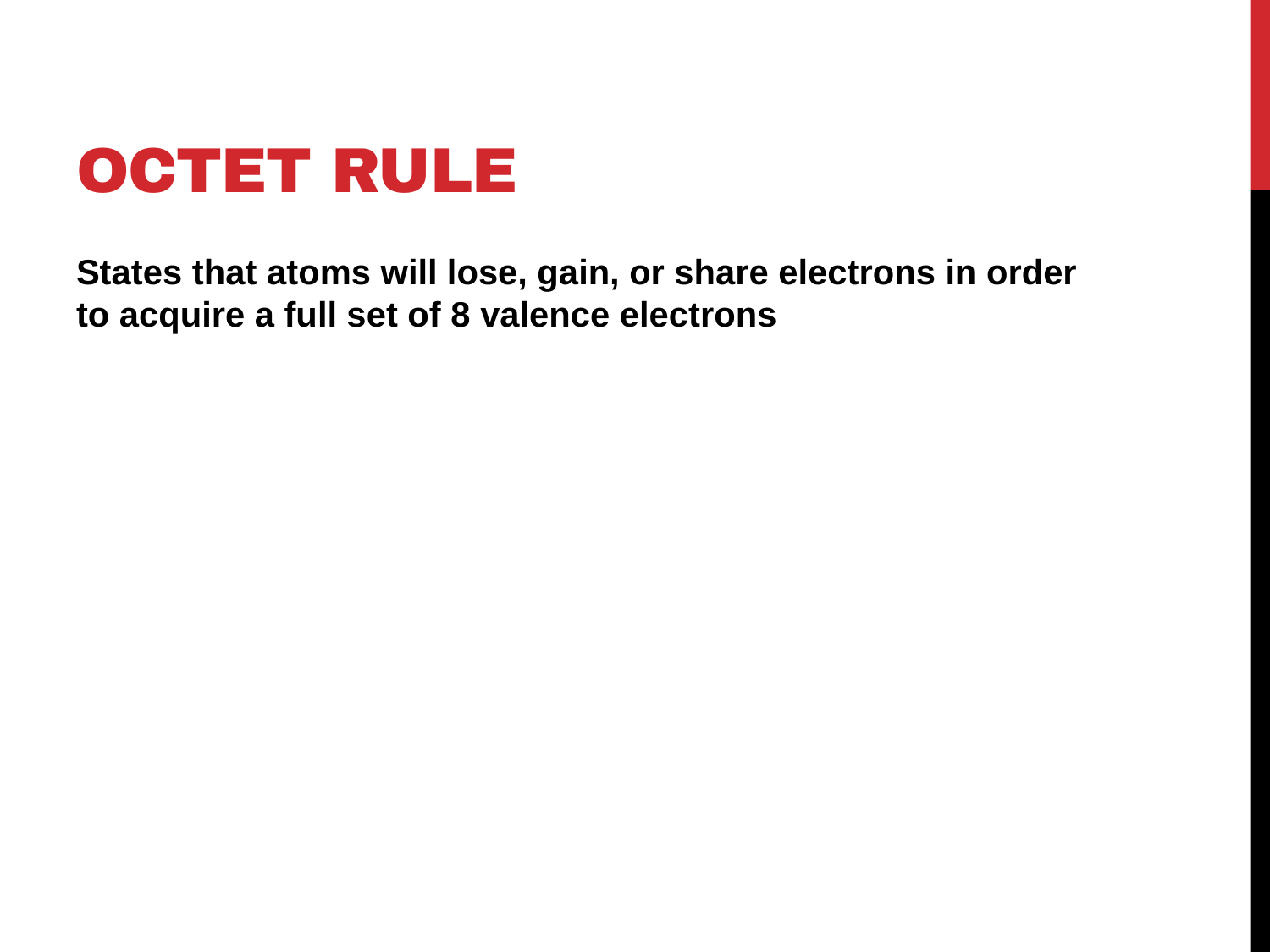

# Octet rule
States that atoms will lose, gain, or share electrons in order to acquire a full set of 8 valence electrons